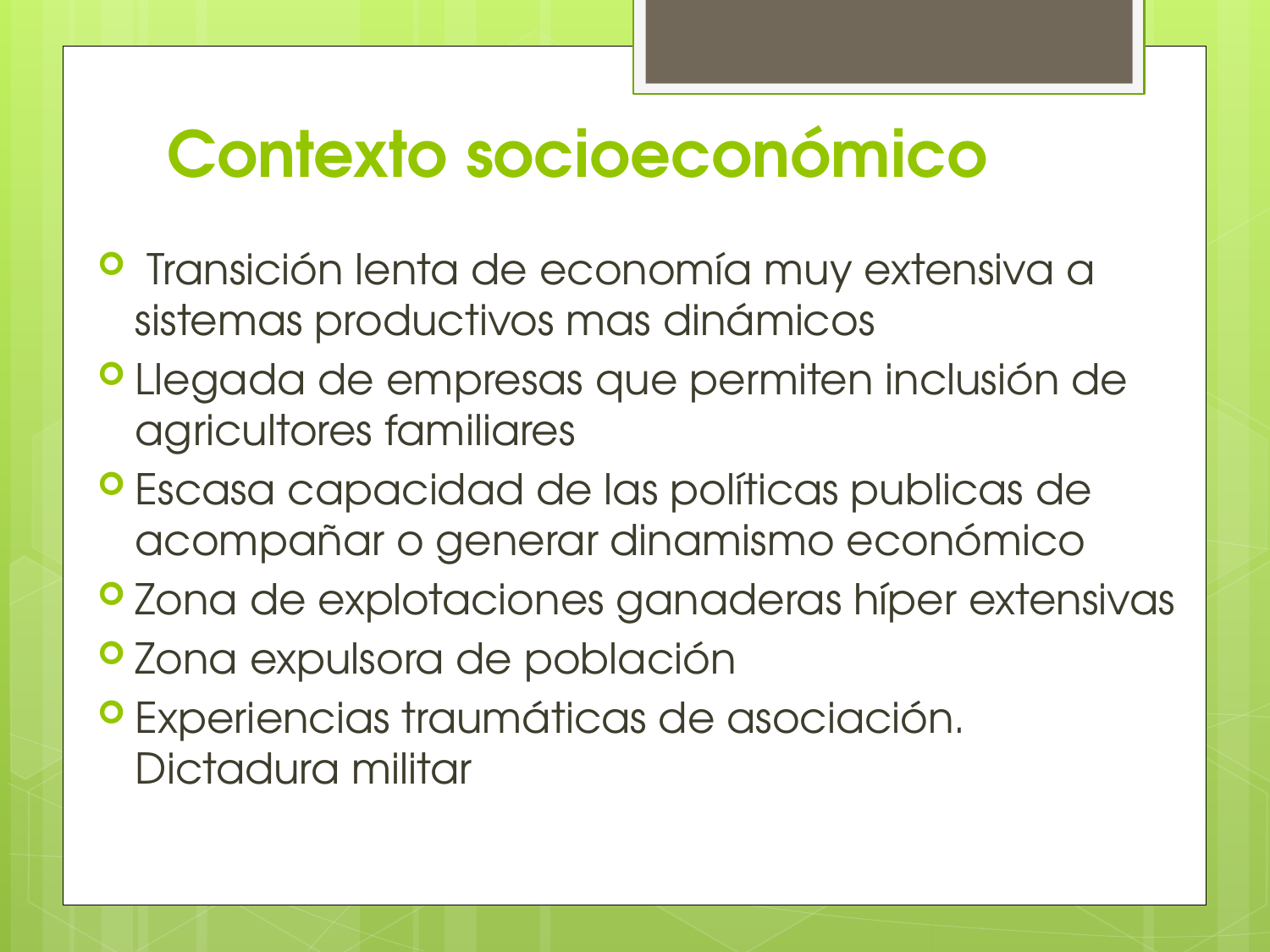

# Contexto socioeconómico
 Transición lenta de economía muy extensiva a sistemas productivos mas dinámicos
Llegada de empresas que permiten inclusión de agricultores familiares
Escasa capacidad de las políticas publicas de acompañar o generar dinamismo económico
Zona de explotaciones ganaderas híper extensivas
Zona expulsora de población
Experiencias traumáticas de asociación. Dictadura militar